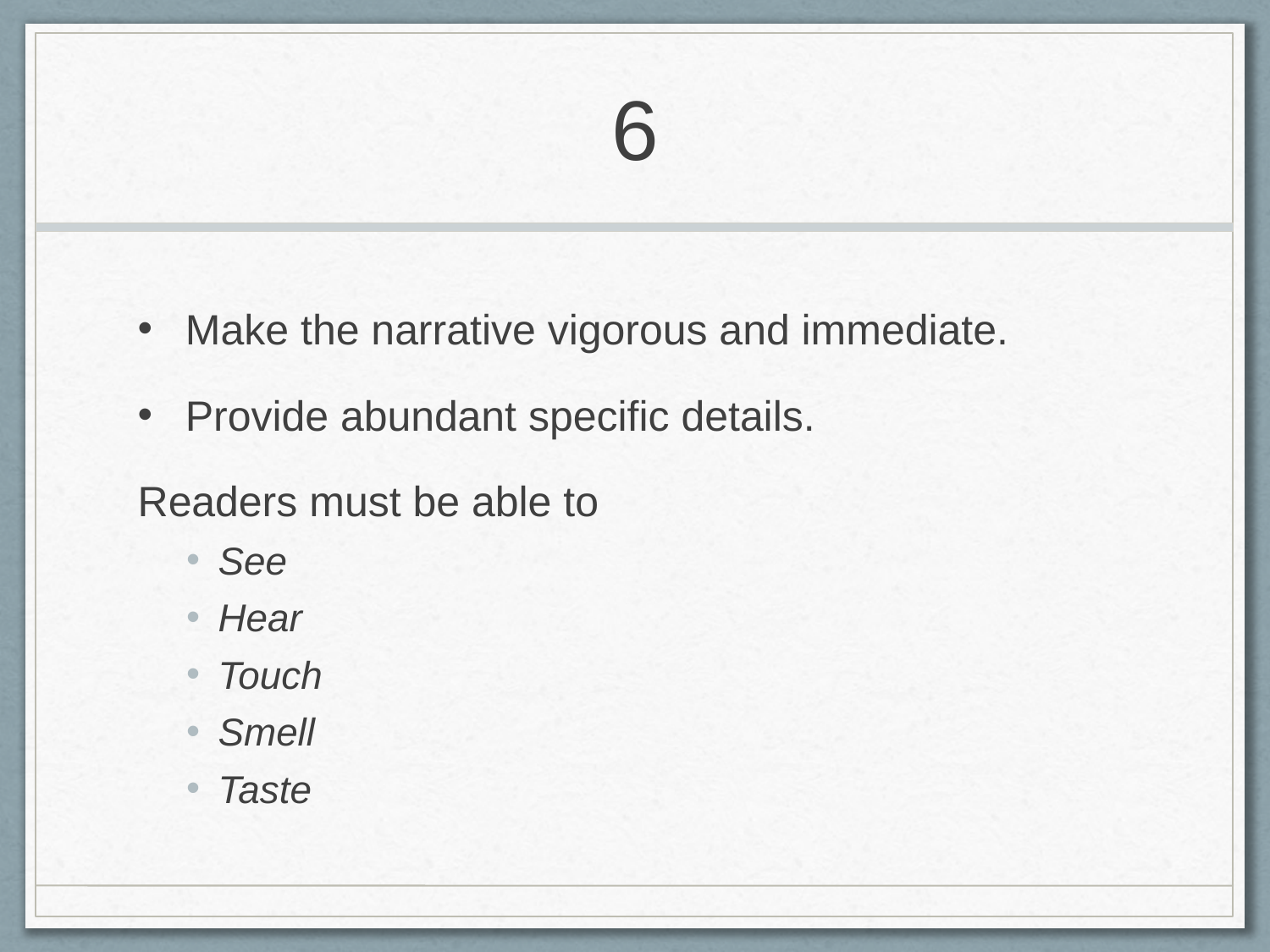

# 6
Make the narrative vigorous and immediate.
Provide abundant specific details.
Readers must be able to
See
Hear
Touch
Smell
Taste